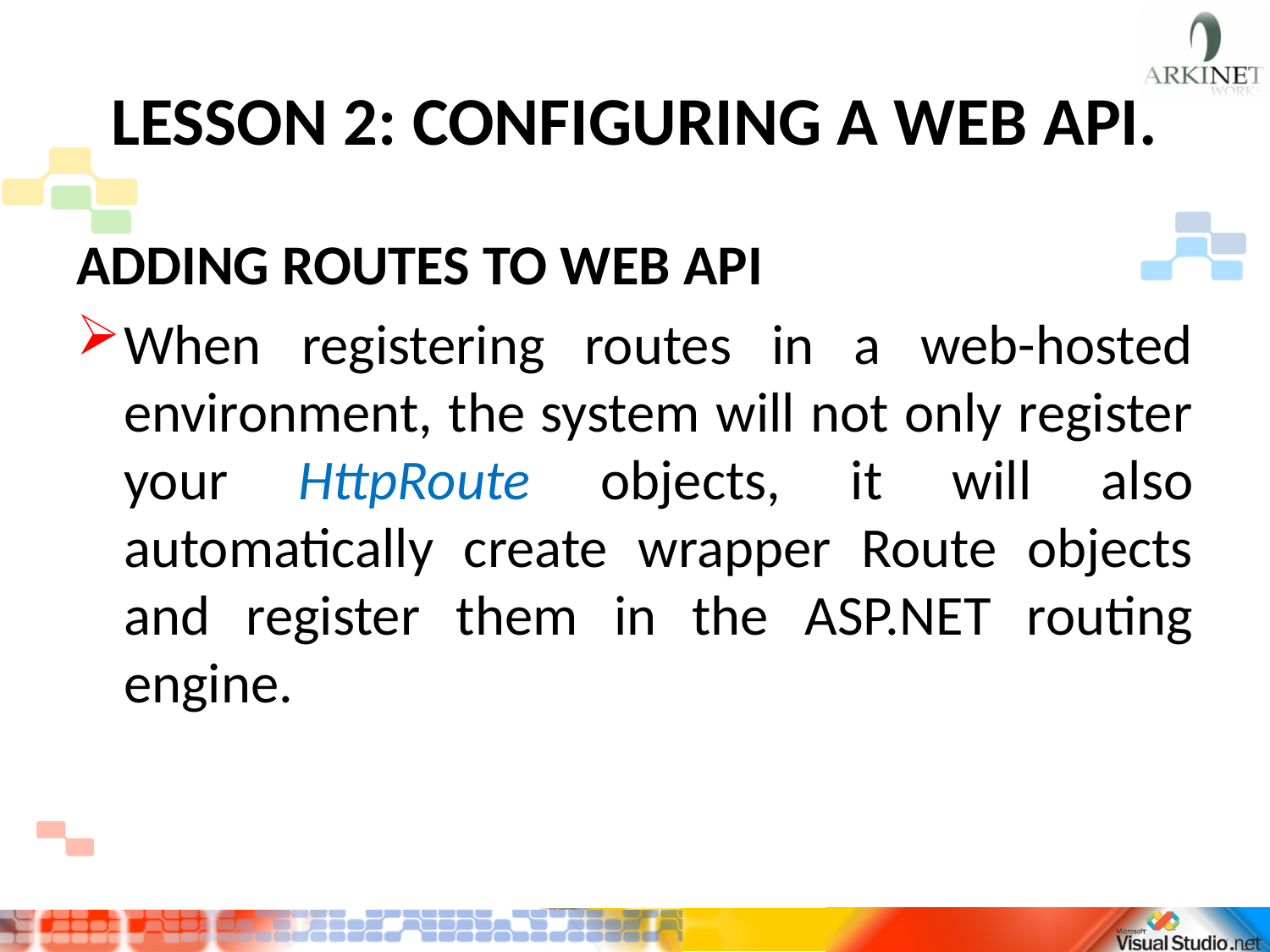

# LESSON 2: CONFIGURING A WEB API.
ADDING ROUTES TO WEB API
When registering routes in a web-hosted environment, the system will not only register your HttpRoute objects, it will also automatically create wrapper Route objects and register them in the ASP.NET routing engine.